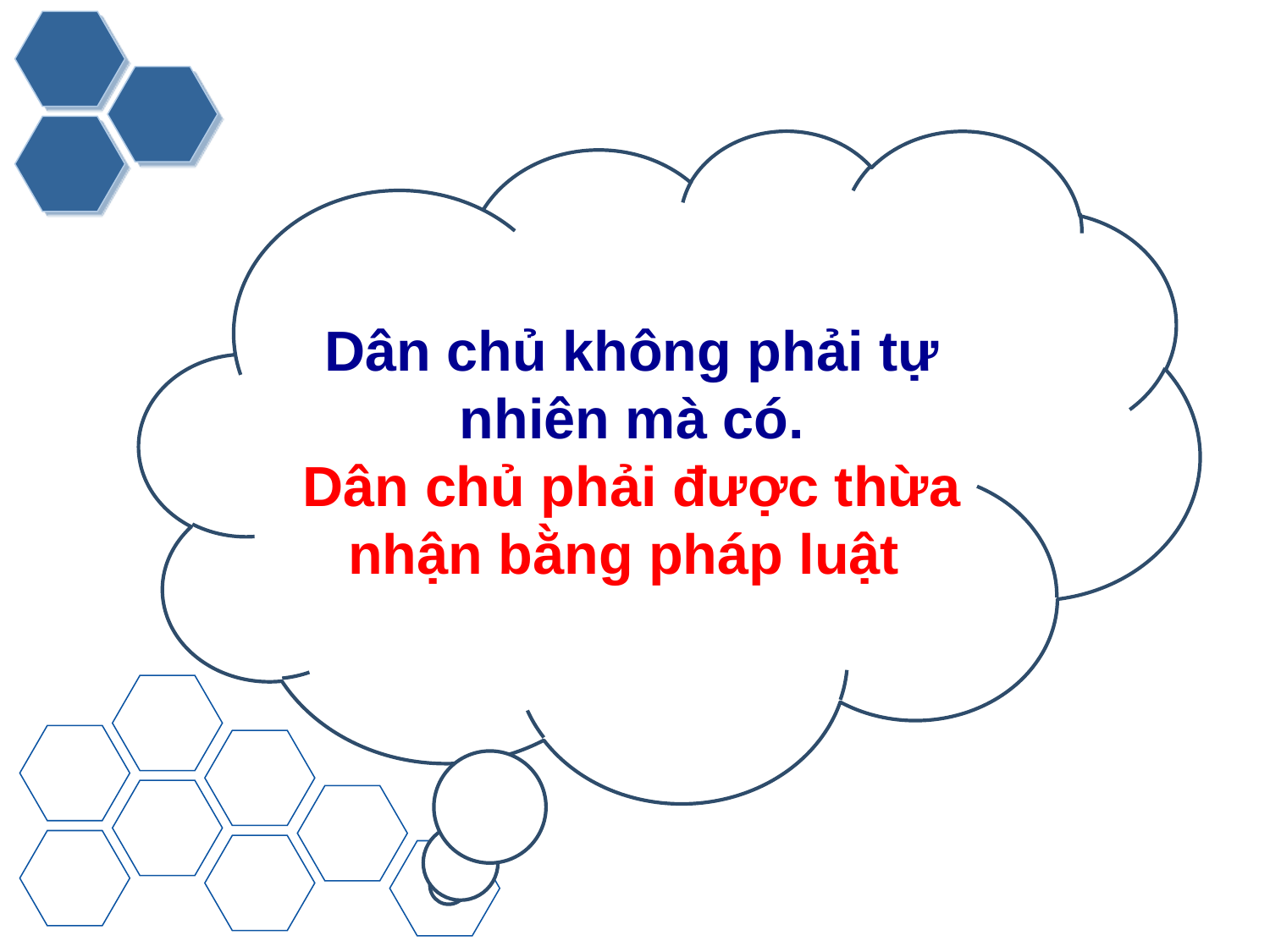

#

Dân chủ không phải tự nhiên mà có.
Dân chủ phải được thừa nhận bằng pháp luật